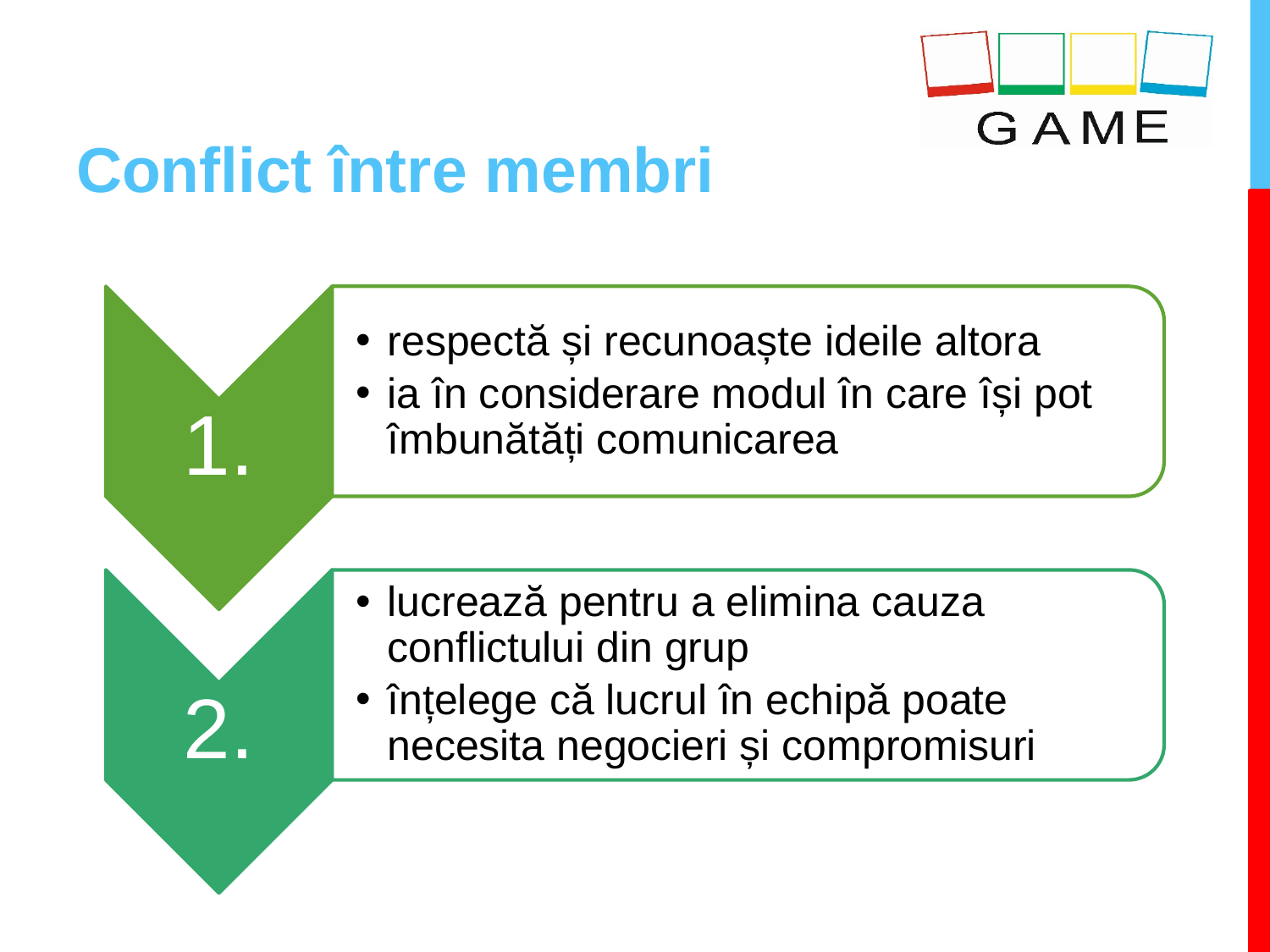

# Conflict între membri

respectă și recunoaște ideile altora
ia în considerare modul în care își pot îmbunătăți comunicarea

1.
lucrează pentru a elimina cauza conflictului din grup
înțelege că lucrul în echipă poate necesita negocieri și compromisuri

2.